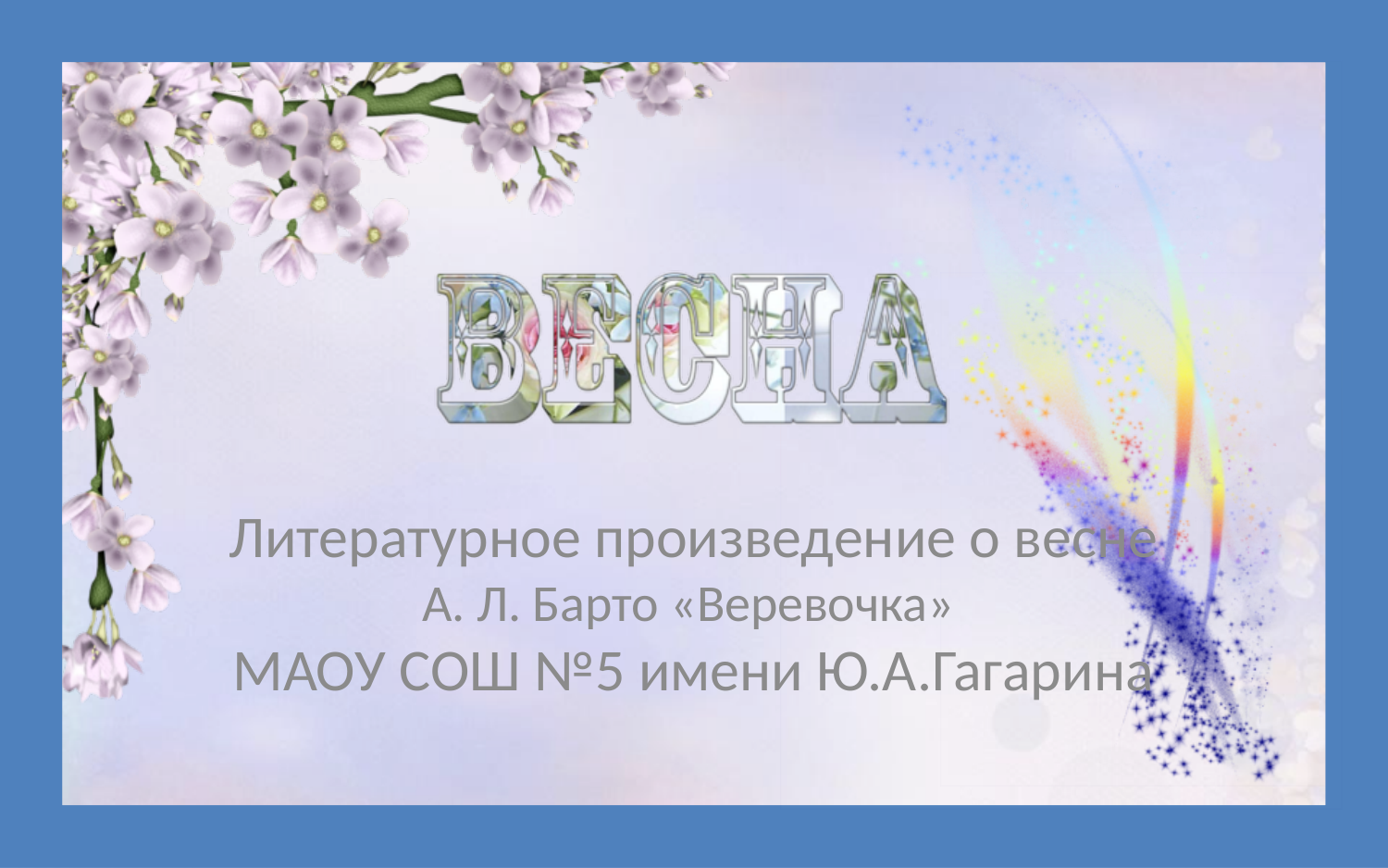

Литературное произведение о весне А. Л. Барто «Веревочка»
МАОУ СОШ №5 имени Ю.А.Гагарина